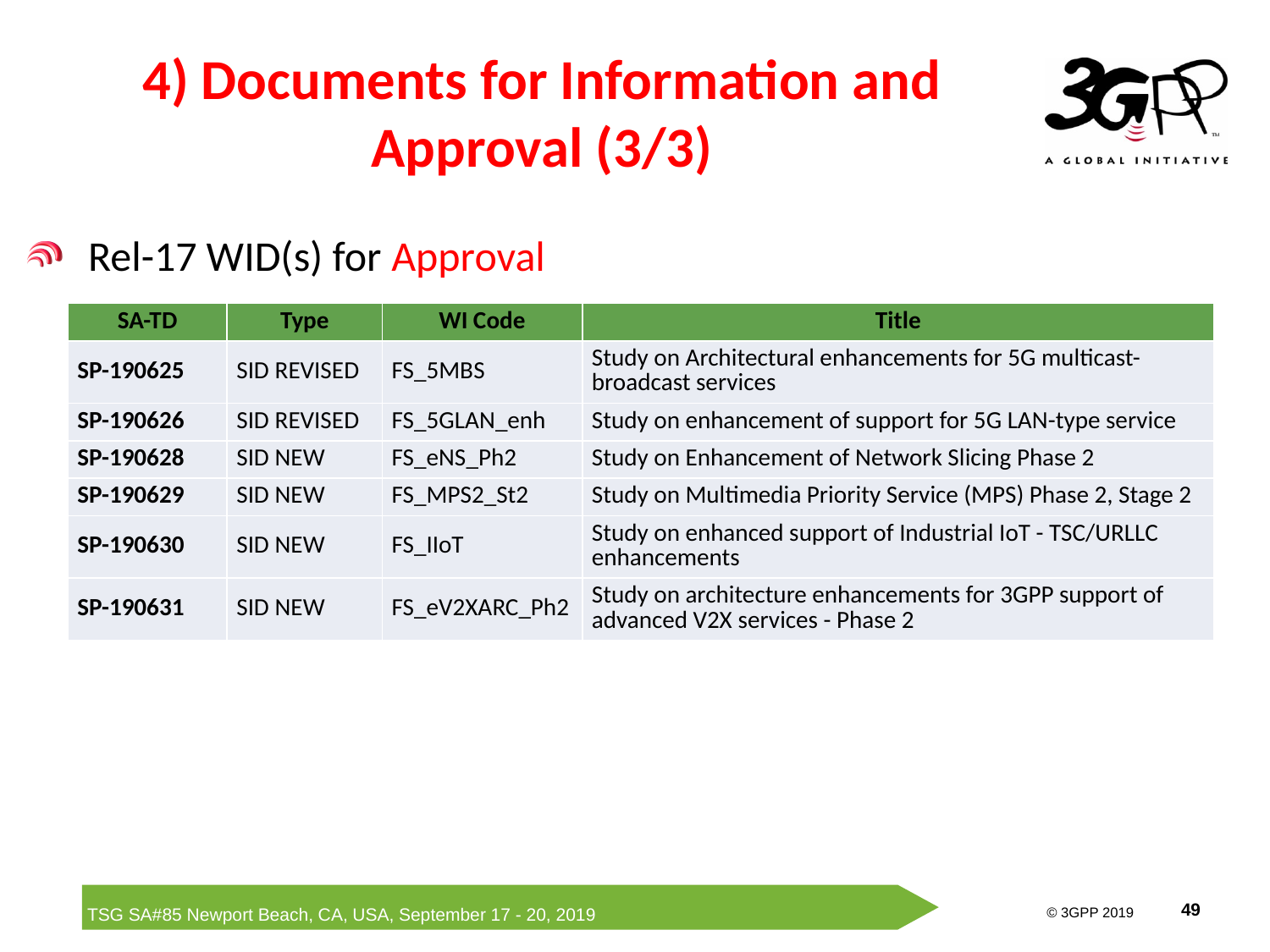

# 4) Documents for Information and Approval (3/3)
Rel-17 WID(s) for Approval

| SA-TD | Type | WI Code | Title |
| --- | --- | --- | --- |
| SP-190625 | SID REVISED | FS\_5MBS | Study on Architectural enhancements for 5G multicast-broadcast services |
| SP-190626 | SID REVISED | FS\_5GLAN\_enh | Study on enhancement of support for 5G LAN-type service |
| SP-190628 | SID NEW | FS\_eNS\_Ph2 | Study on Enhancement of Network Slicing Phase 2 |
| SP-190629 | SID NEW | FS\_MPS2\_St2 | Study on Multimedia Priority Service (MPS) Phase 2, Stage 2 |
| SP-190630 | SID NEW | FS\_IIoT | Study on enhanced support of Industrial IoT - TSC/URLLC enhancements |
| SP-190631 | SID NEW | FS\_eV2XARC\_Ph2 | Study on architecture enhancements for 3GPP support of advanced V2X services - Phase 2 |